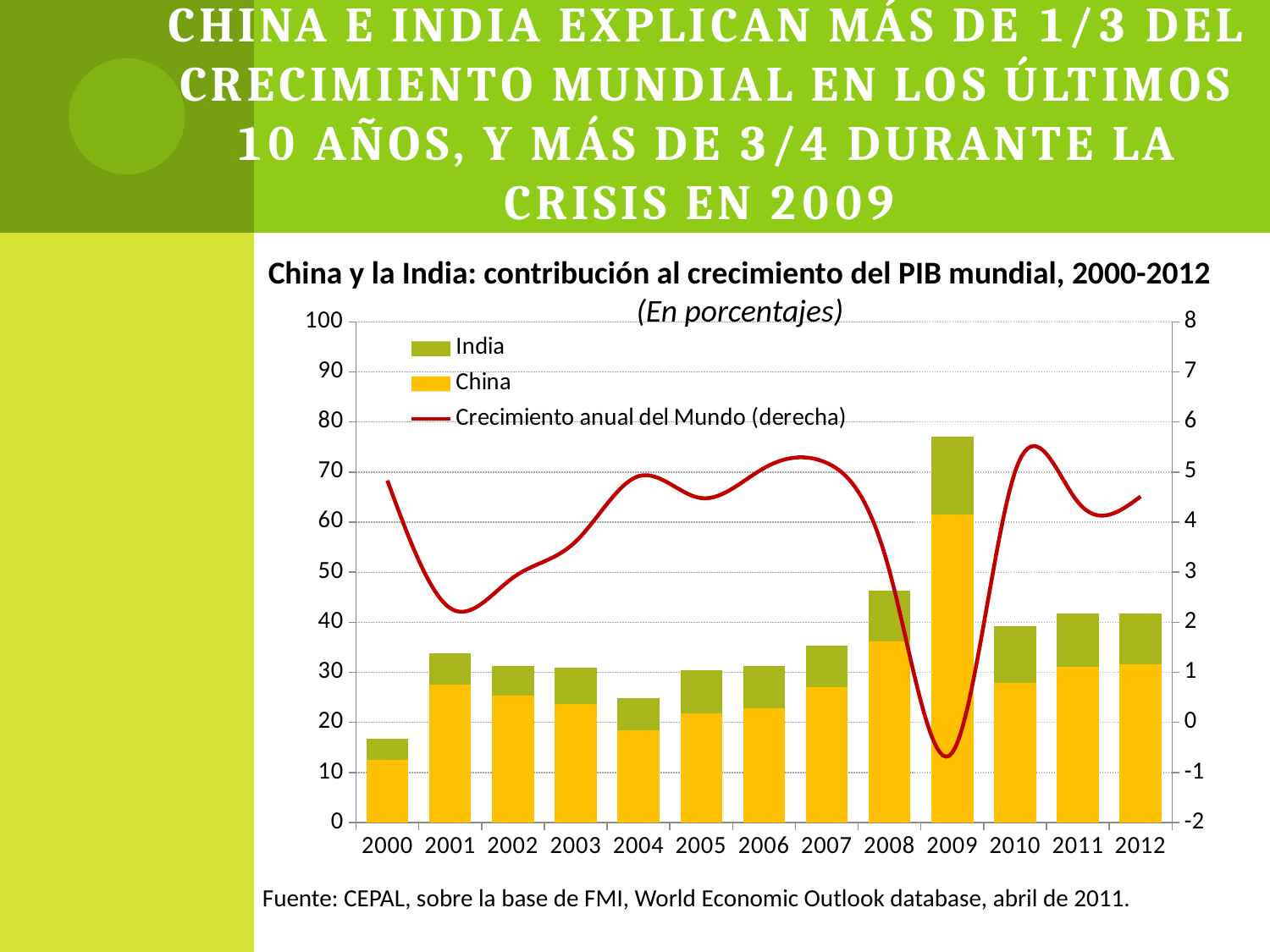

# China e India explican más de 1/3 del crecimiento mundial en los últimos 10 años, y más de 3/4 durante la crisis en 2009
China y la India: contribución al crecimiento del PIB mundial, 2000-2012
(En porcentajes)

### Chart

| Category | China | India | Crecimiento anual del Mundo (derecha) |
|---|---|---|---|
| 2000 | 12.448824466984048 | 4.263563237424964 | 4.831 |
| 2001 | 27.614452234881693 | 6.259923312883442 | 2.282 |
| 2002 | 25.346971982013137 | 5.8965479072985065 | 2.8909999999999987 |
| 2003 | 23.67994990312759 | 7.320431774148898 | 3.6130000000000004 |
| 2004 | 18.40149888143174 | 6.416212121212138 | 4.917 |
| 2005 | 21.857910491071465 | 8.585967857142856 | 4.48 |
| 2006 | 22.866950580822987 | 8.442735971647982 | 5.079 |
| 2007 | 27.044243921265878 | 8.227176379776148 | 5.1819999999999995 |
| 2008 | 36.24548162859981 | 10.054419066534274 | 3.021 |
| 2009 | 61.567679139044344 | 15.577862512391375 | -0.6040000000000006 |
| 2010 | 27.920452113872493 | 11.311393250932147 | 5.01 |
| 2011 | 31.11100834690513 | 10.639274801044781 | 4.401 |
| 2012 | 31.575881809992296 | 10.167273773685098 | 4.5129999999999955 |
Fuente: CEPAL, sobre la base de FMI, World Economic Outlook database, abril de 2011.